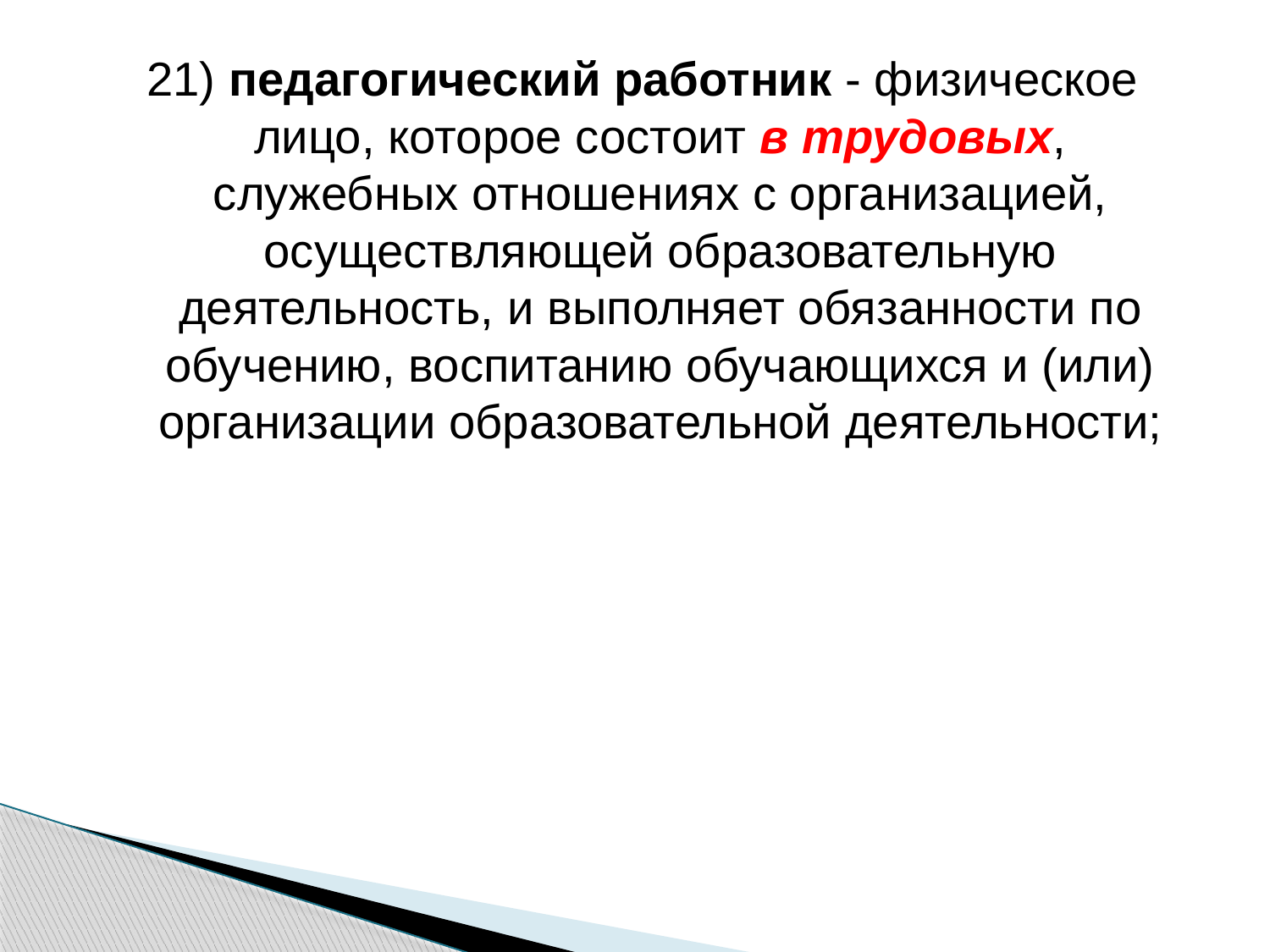

21) педагогический работник - физическое лицо, которое состоит в трудовых, служебных отношениях с организацией, осуществляющей образовательную деятельность, и выполняет обязанности по обучению, воспитанию обучающихся и (или) организации образовательной деятельности;